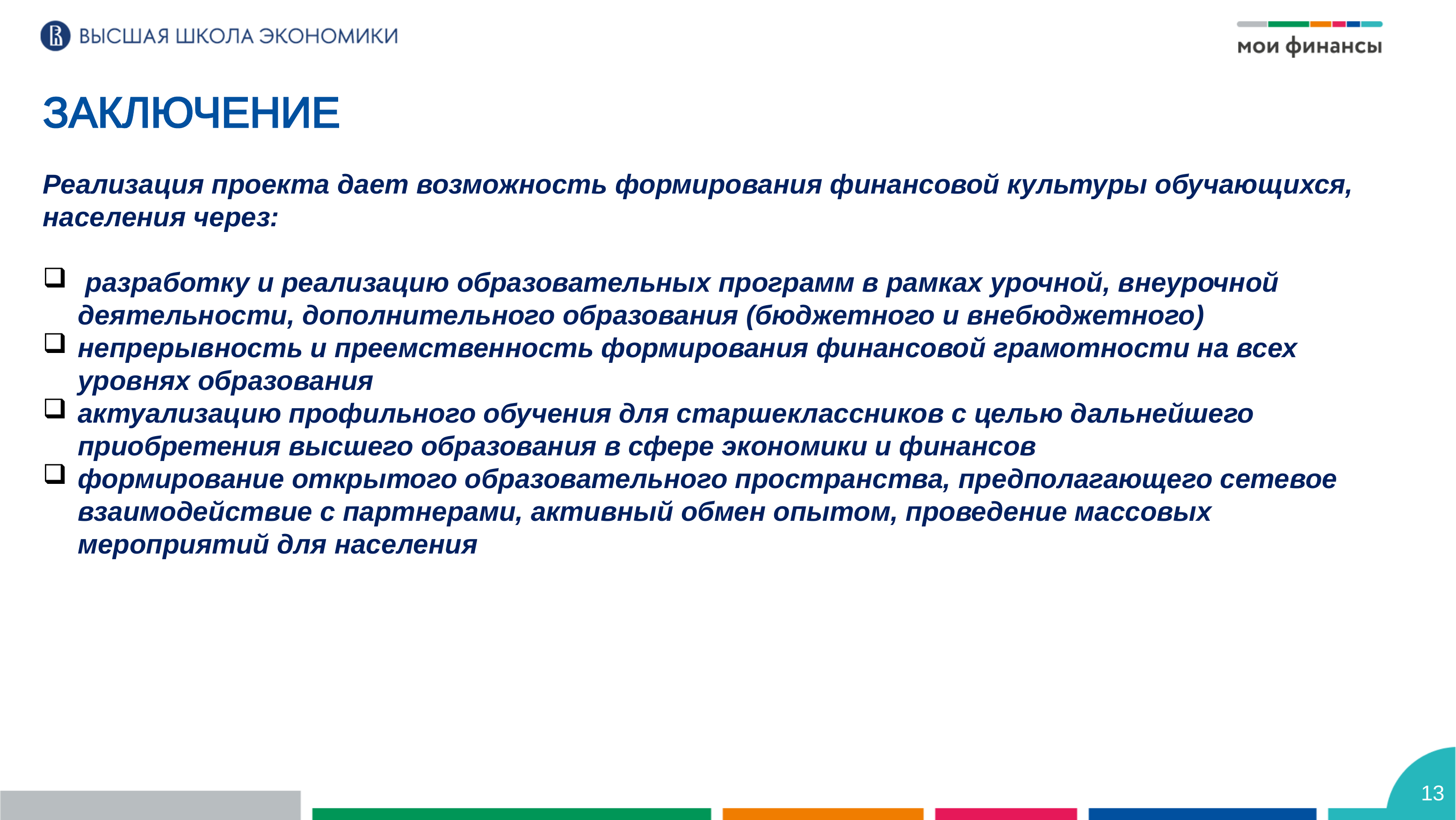

ЗАКЛЮЧЕНИЕ
Реализация проекта дает возможность формирования финансовой культуры обучающихся, населения через:

 разработку и реализацию образовательных программ в рамках урочной, внеурочной деятельности, дополнительного образования (бюджетного и внебюджетного)
непрерывность и преемственность формирования финансовой грамотности на всех уровнях образования
актуализацию профильного обучения для старшеклассников с целью дальнейшего приобретения высшего образования в сфере экономики и финансов
формирование открытого образовательного пространства, предполагающего сетевое взаимодействие с партнерами, активный обмен опытом, проведение массовых мероприятий для населения

13